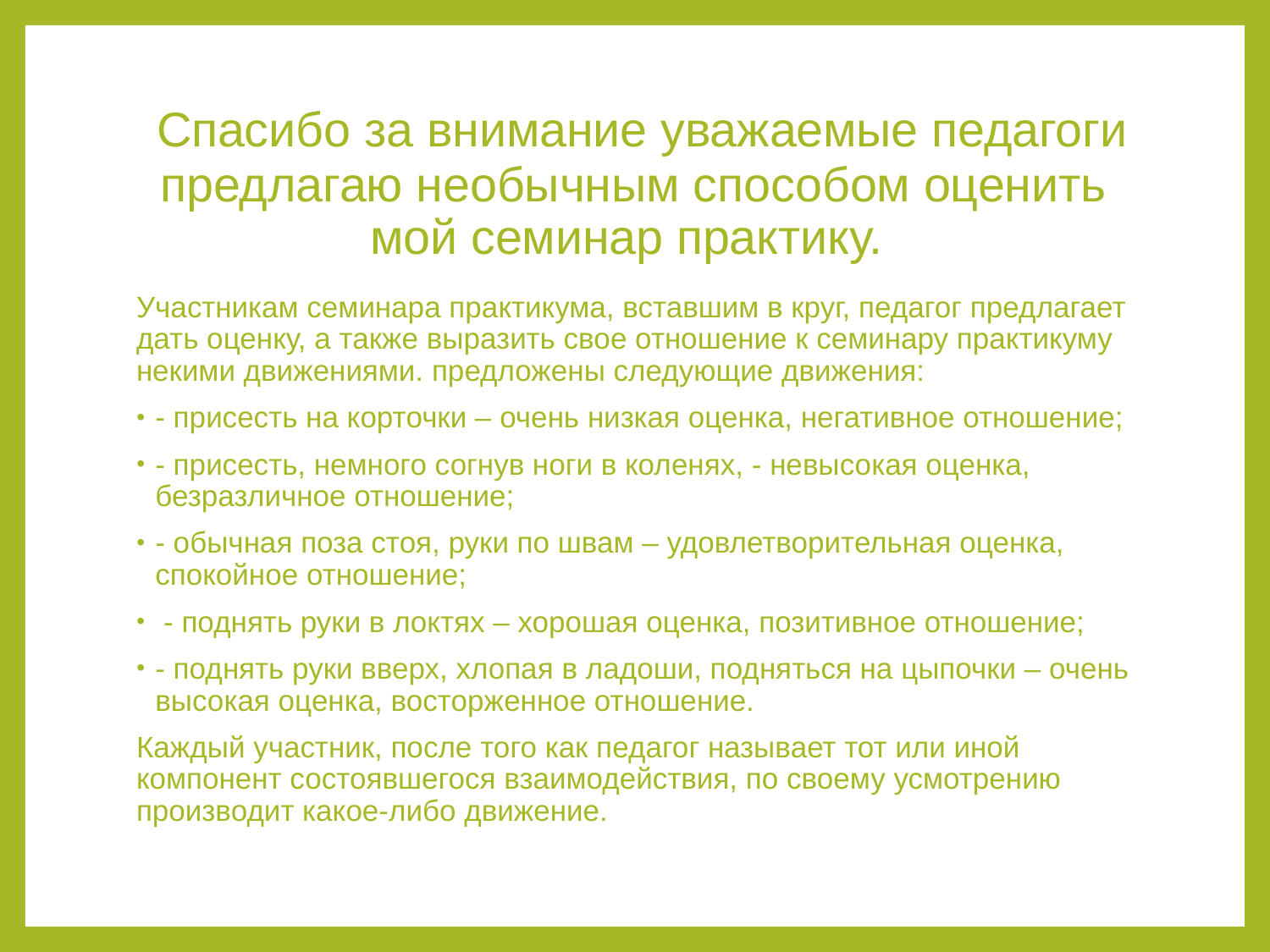

# Спасибо за внимание уважаемые педагоги предлагаю необычным способом оценить мой семинар практику.
Участникам семинара практикума, вставшим в круг, педагог предлагает дать оценку, а также выразить свое отношение к семинару практикуму некими движениями. предложены следующие движения:
- присесть на корточки – очень низкая оценка, негативное отношение;
- присесть, немного согнув ноги в коленях, - невысокая оценка, безразличное отношение;
- обычная поза стоя, руки по швам – удовлетворительная оценка, спокойное отношение;
 - поднять руки в локтях – хорошая оценка, позитивное отношение;
- поднять руки вверх, хлопая в ладоши, подняться на цыпочки – очень высокая оценка, восторженное отношение.
Каждый участник, после того как педагог называет тот или иной компонент состоявшегося взаимодействия, по своему усмотрению производит какое-либо движение.